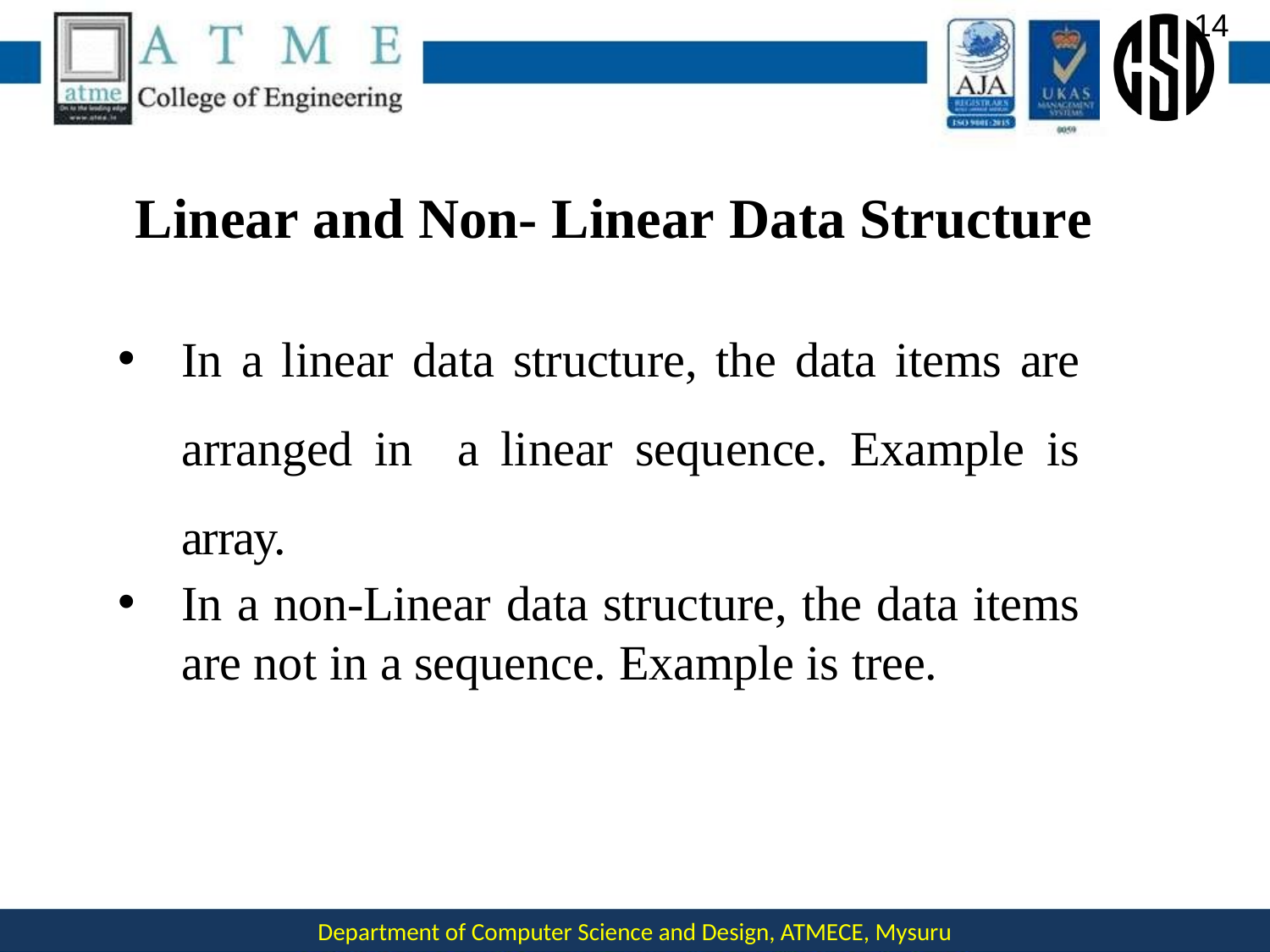

14
# Linear and Non- Linear Data Structure
In a linear data structure, the data items are arranged in  a linear sequence. Example is array.
In a non-Linear data structure, the data items are not in a sequence. Example is tree.